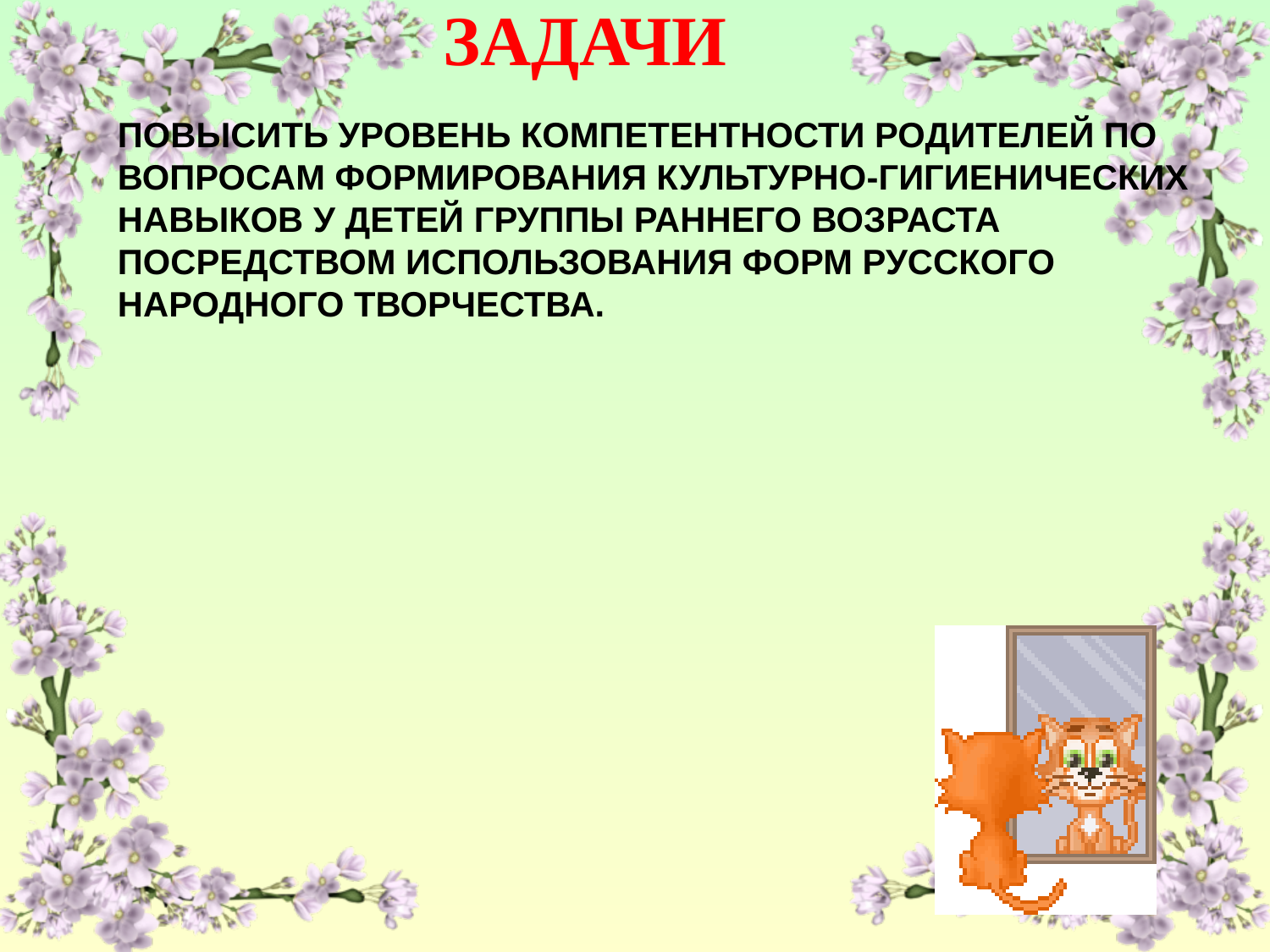

ЗАДАЧИ
# Повысить уровень компетентности родителей по вопросам формирования культурно-гигиенических навыков у детей группы раннего возраста посредством использования форм русского народного творчества.